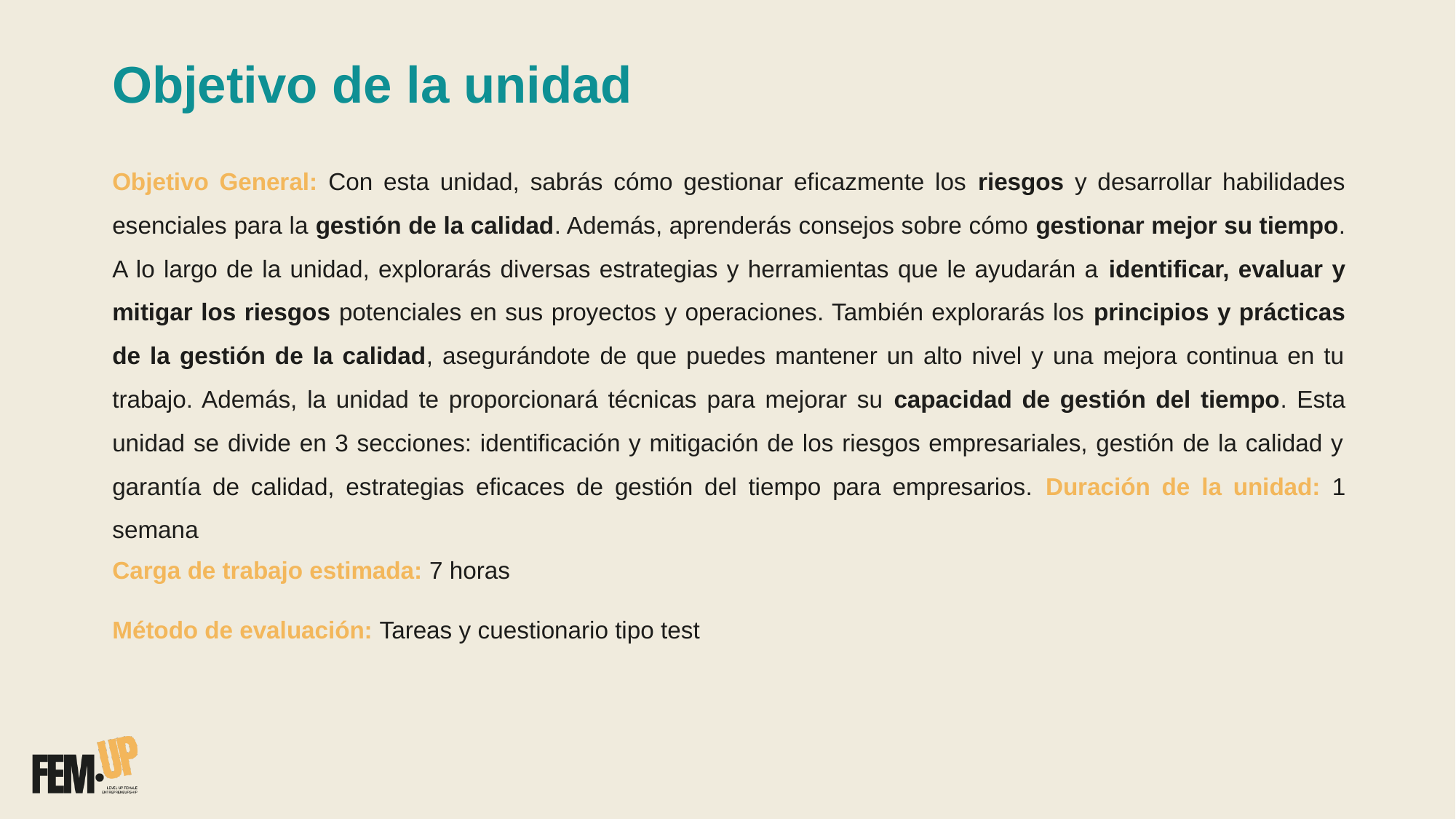

# Objetivo de la unidad
Objetivo General: Con esta unidad, sabrás cómo gestionar eficazmente los riesgos y desarrollar habilidades esenciales para la gestión de la calidad. Además, aprenderás consejos sobre cómo gestionar mejor su tiempo. A lo largo de la unidad, explorarás diversas estrategias y herramientas que le ayudarán a identificar, evaluar y mitigar los riesgos potenciales en sus proyectos y operaciones. También explorarás los principios y prácticas de la gestión de la calidad, asegurándote de que puedes mantener un alto nivel y una mejora continua en tu trabajo. Además, la unidad te proporcionará técnicas para mejorar su capacidad de gestión del tiempo. Esta unidad se divide en 3 secciones: identificación y mitigación de los riesgos empresariales, gestión de la calidad y garantía de calidad, estrategias eficaces de gestión del tiempo para empresarios. Duración de la unidad: 1 semana
Carga de trabajo estimada: 7 horas
Método de evaluación: Tareas y cuestionario tipo test